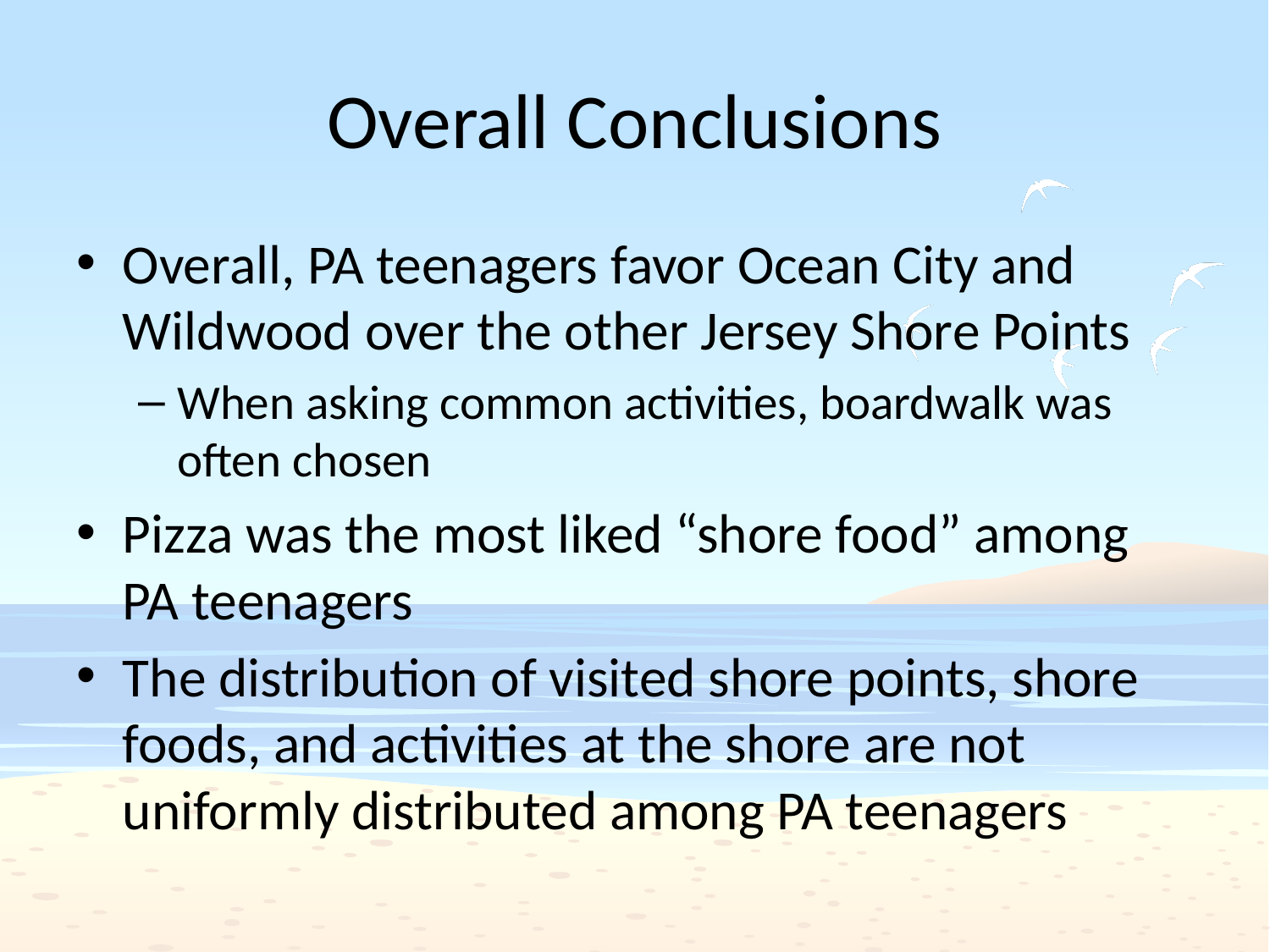

# Overall Conclusions
Overall, PA teenagers favor Ocean City and Wildwood over the other Jersey Shore Points
When asking common activities, boardwalk was often chosen
Pizza was the most liked “shore food” among PA teenagers
The distribution of visited shore points, shore foods, and activities at the shore are not uniformly distributed among PA teenagers